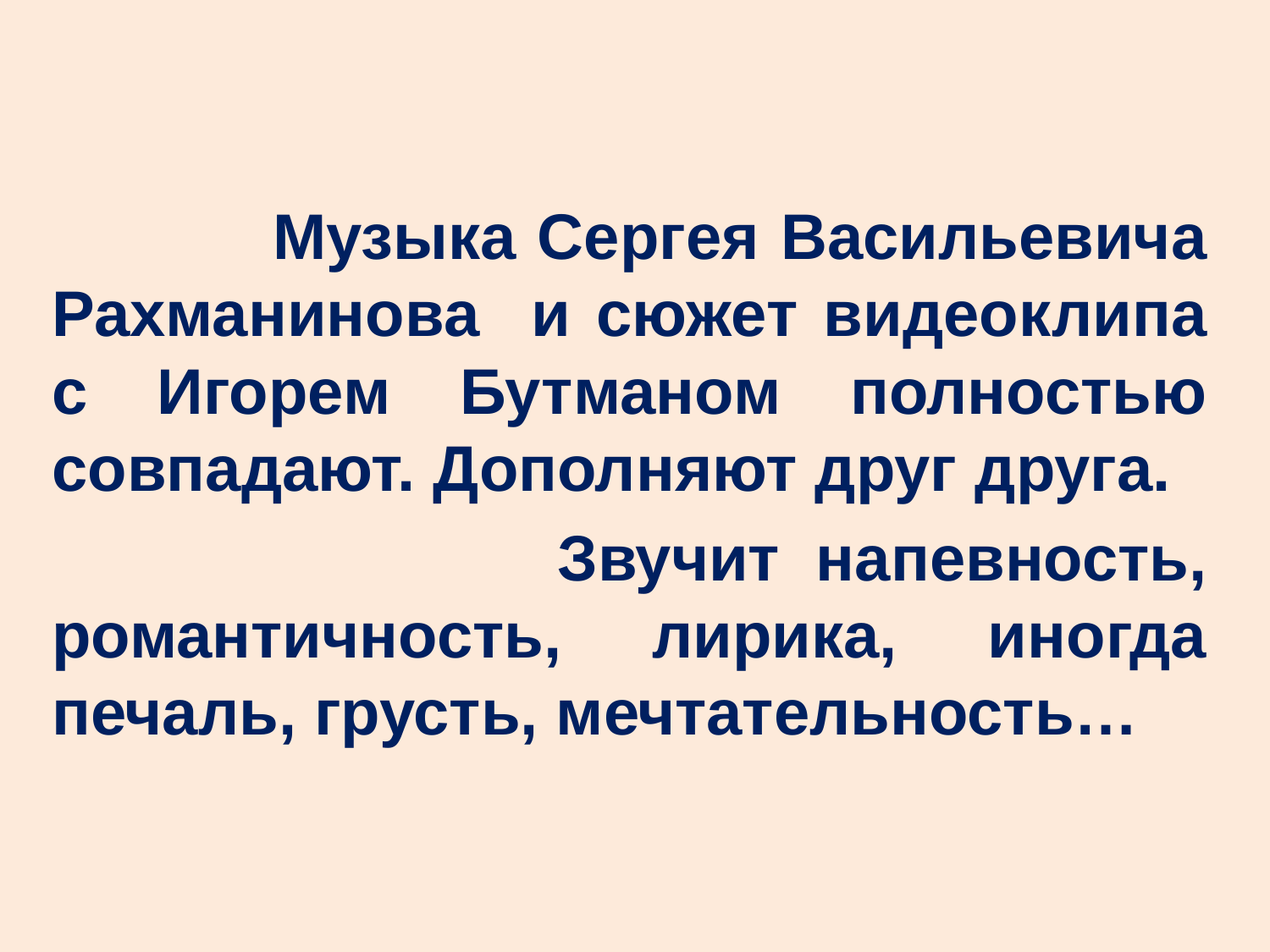

Музыка Сергея Васильевича Рахманинова  и сюжет видеоклипа с Игорем Бутманом полностью совпадают. Дополняют друг друга.
               Звучит напевность, романтичность, лирика, иногда печаль, грусть, мечтательность…